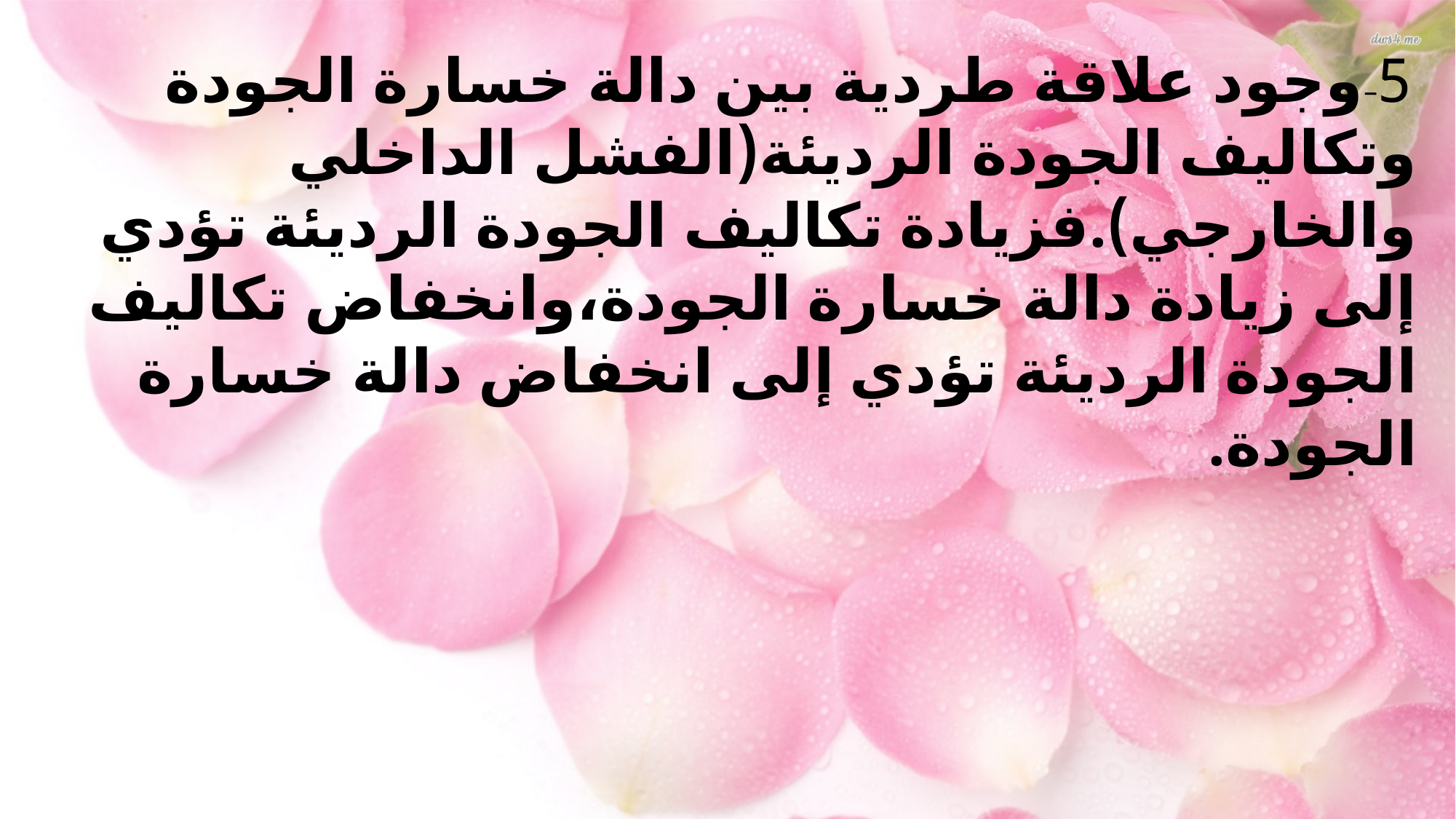

5–وجود علاقة طردية بين دالة خسارة الجودة وتكاليف الجودة الرديئة(الفشل الداخلي والخارجي).فزيادة تكاليف الجودة الرديئة تؤدي إلى زيادة دالة خسارة الجودة،وانخفاض تكاليف الجودة الرديئة تؤدي إلى انخفاض دالة خسارة الجودة.